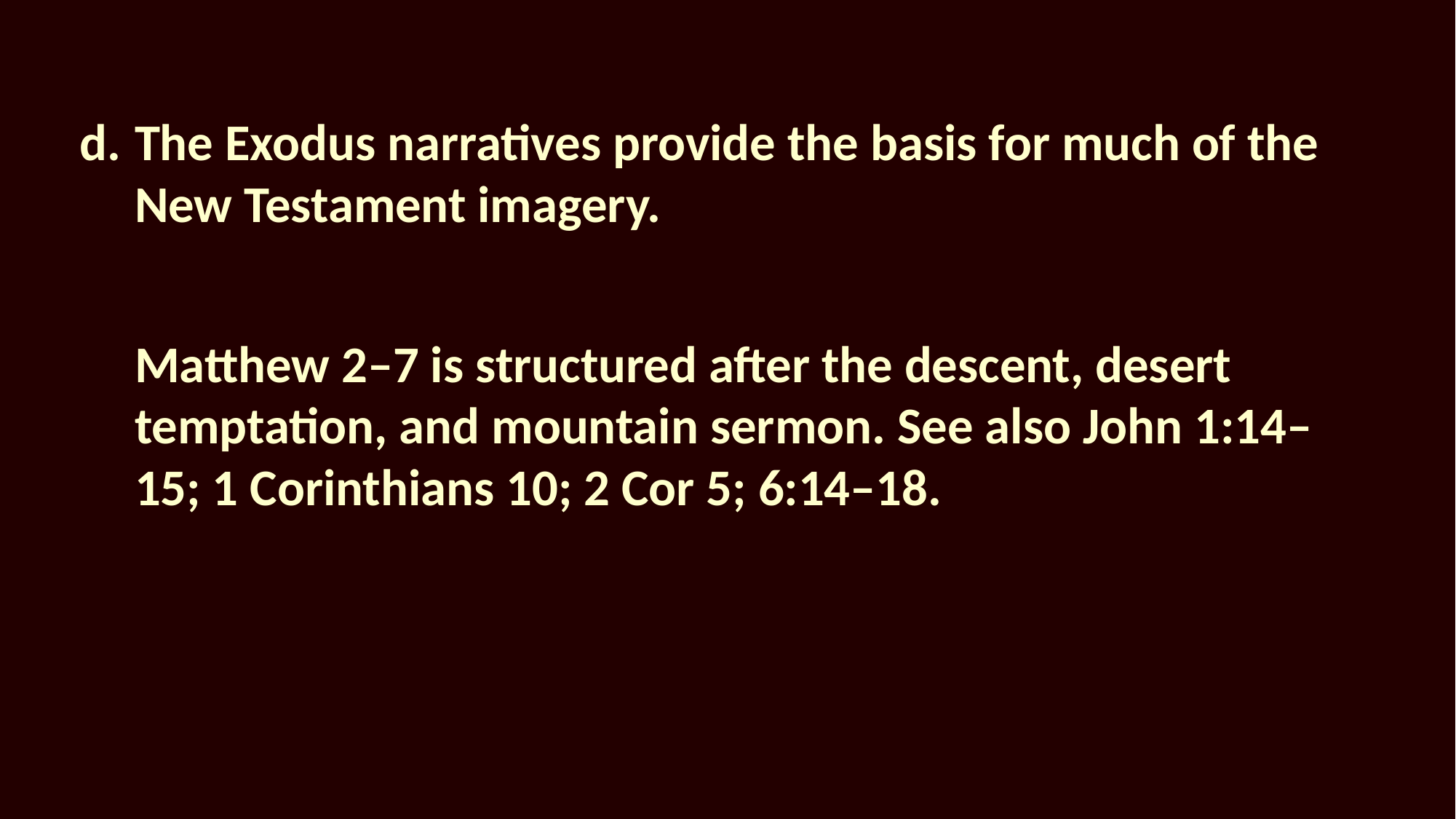

d.	The Exodus narratives provide the basis for much of the New Testament imagery.

Matthew 2–7 is structured after the descent, desert temptation, and mountain sermon. See also John 1:14–15; 1 Corinthians 10; 2 Cor 5; 6:14–18.